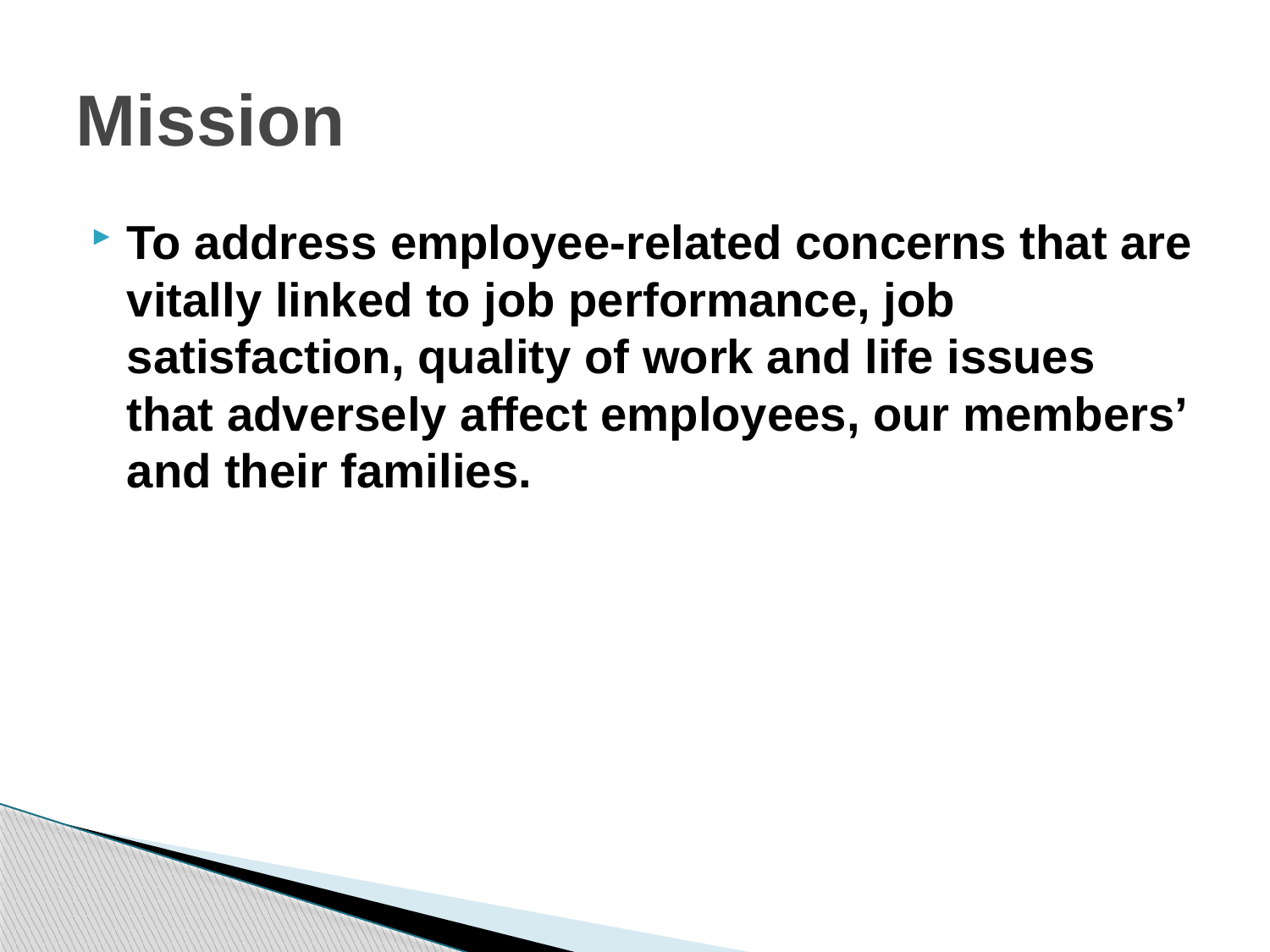

# Mission
To address employee-related concerns that are vitally linked to job performance, job satisfaction, quality of work and life issues that adversely affect employees, our members’ and their families.